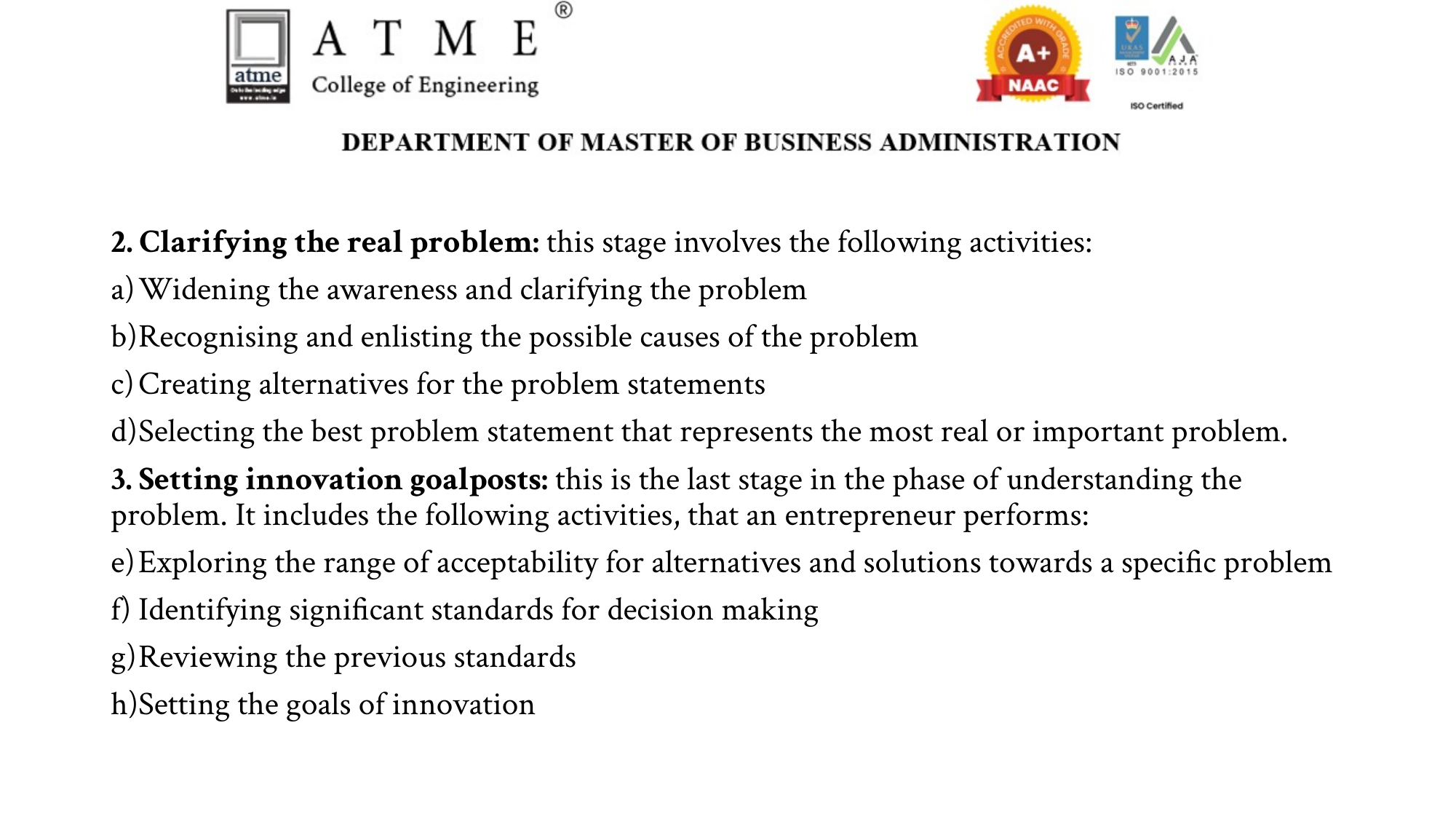

2. Clarifying the real problem: this stage involves the following activities:
Widening the awareness and clarifying the problem
Recognising and enlisting the possible causes of the problem
Creating alternatives for the problem statements
Selecting the best problem statement that represents the most real or important problem.
3. Setting innovation goalposts: this is the last stage in the phase of understanding the problem. It includes the following activities, that an entrepreneur performs:
Exploring the range of acceptability for alternatives and solutions towards a specific problem
Identifying significant standards for decision making
Reviewing the previous standards
Setting the goals of innovation